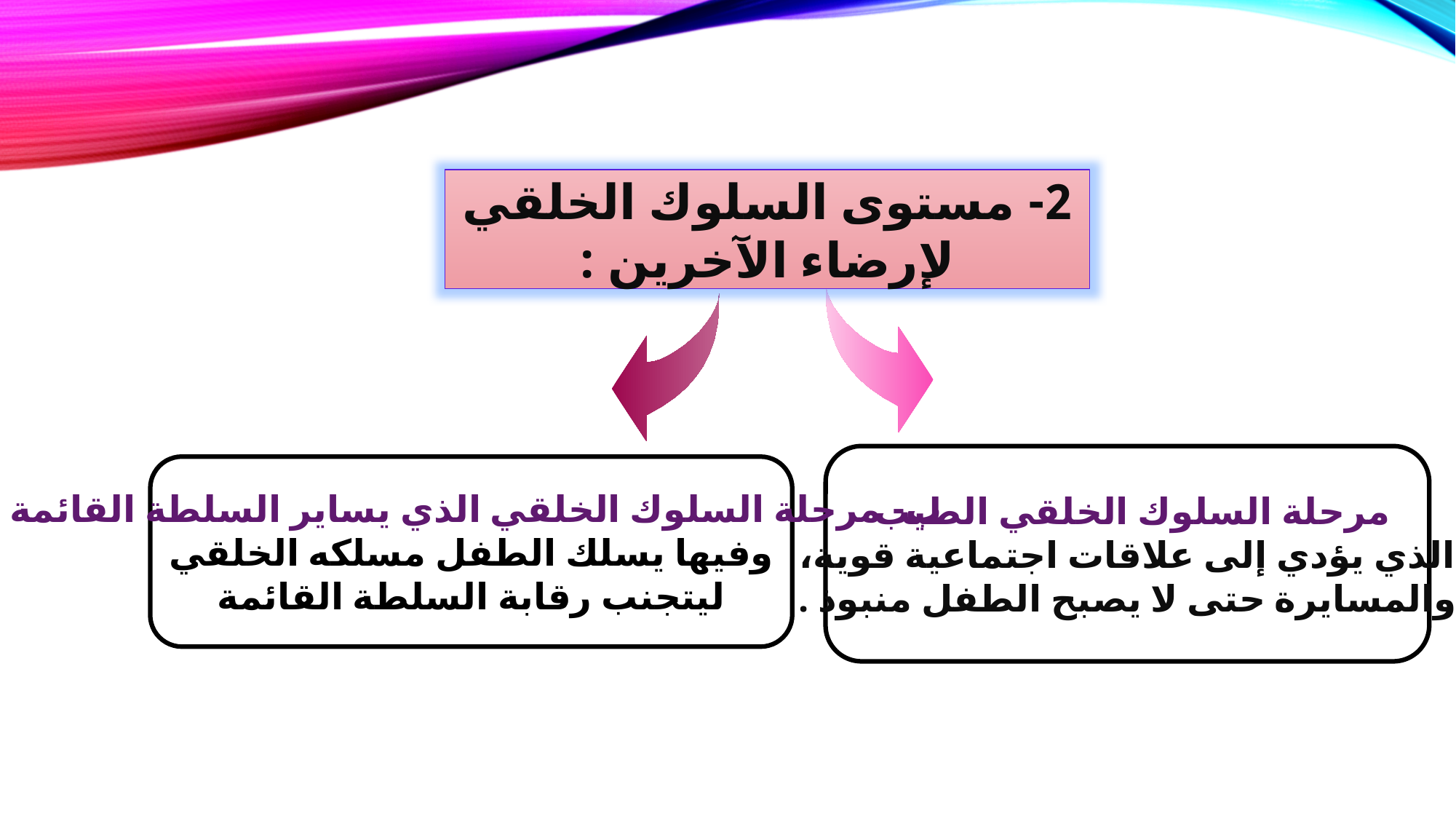

2- مستوى السلوك الخلقي لإرضاء الآخرين :

مرحلة السلوك الخلقي الطيب
 الذي يؤدي إلى علاقات اجتماعية قوية،
والمسايرة حتى لا يصبح الطفل منبوذ .
ب- مرحلة السلوك الخلقي الذي يساير السلطة القائمة
وفيها يسلك الطفل مسلكه الخلقي
 ليتجنب رقابة السلطة القائمة